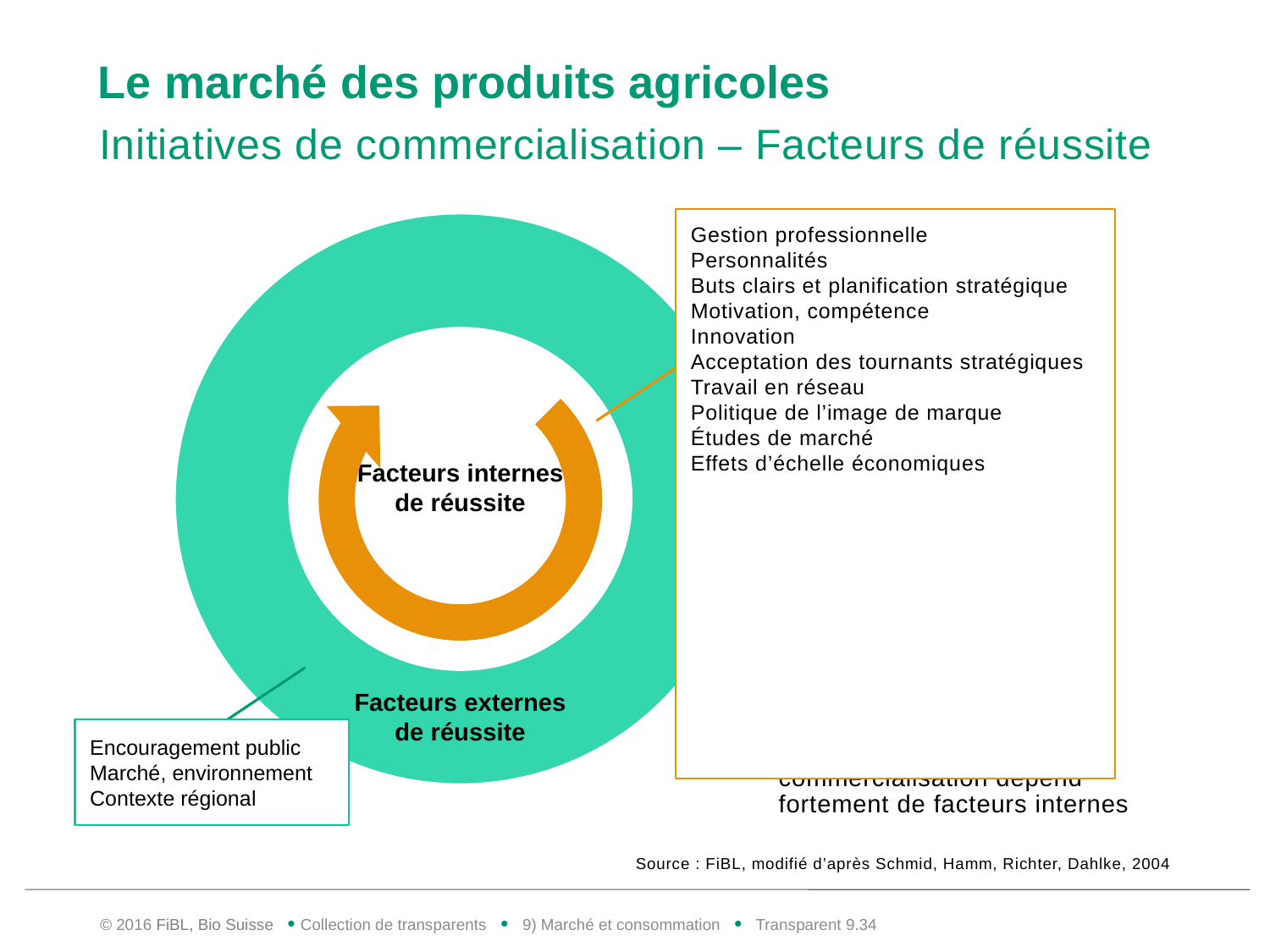

# Le marché des produits agricoles
Initiatives de commercialisation – Facteurs de réussite
Gestion professionnelle
Personnalités
Buts clairs et planification stratégique
Motivation, compétence
Innovation
Acceptation des tournants stratégiques
Travail en réseau
Politique de l’image de marque
Études de marché
Effets d’échelle économiques

Facteurs internes de réussite
Favoriser les initiatives de commercialisation
Développement régional
La réussite des initiatives de commercialisation dépend fortement de facteurs internes
Facteurs externes de réussite
Encouragement public
Marché, environnement
Contexte régional
Source : FiBL, modifié d’après Schmid, Hamm, Richter, Dahlke, 2004
© 2016 FiBL, Bio Suisse   • Collection de transparents   •   9) Marché et consommation   •   Transparent 9.34